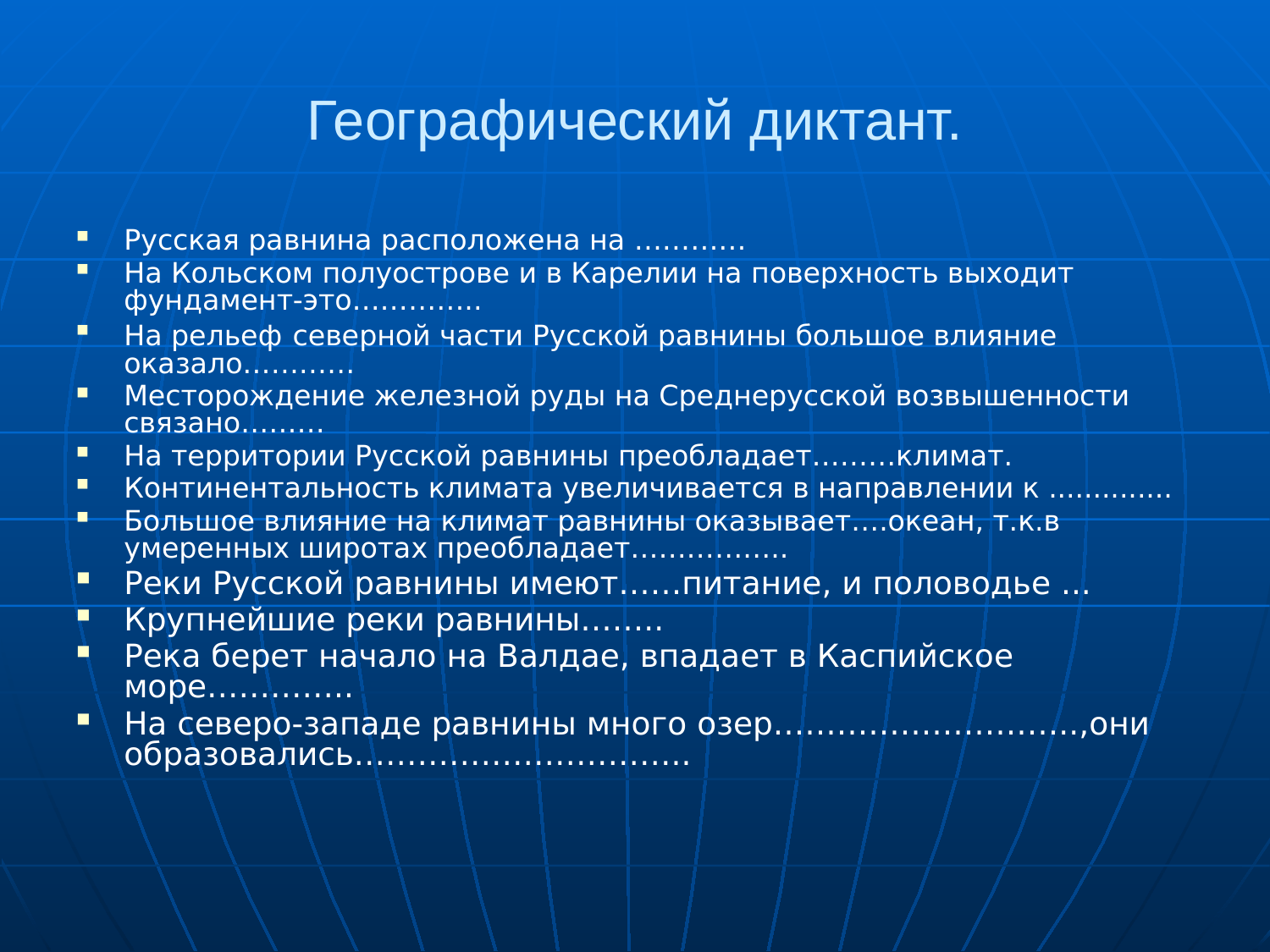

# Географический диктант.
Русская равнина расположена на …………
На Кольском полуострове и в Карелии на поверхность выходит фундамент-это…………..
На рельеф северной части Русской равнины большое влияние оказало…………
Месторождение железной руды на Среднерусской возвышенности связано………
На территории Русской равнины преобладает………климат.
Континентальность климата увеличивается в направлении к ..............
Большое влияние на климат равнины оказывает….океан, т.к.в умеренных широтах преобладает……………..
Реки Русской равнины имеют……питание, и половодье ...
Крупнейшие реки равнины……..
Река берет начало на Валдае, впадает в Каспийское море…………..
На северо-западе равнины много озер………………………..,они образовались…………………………..